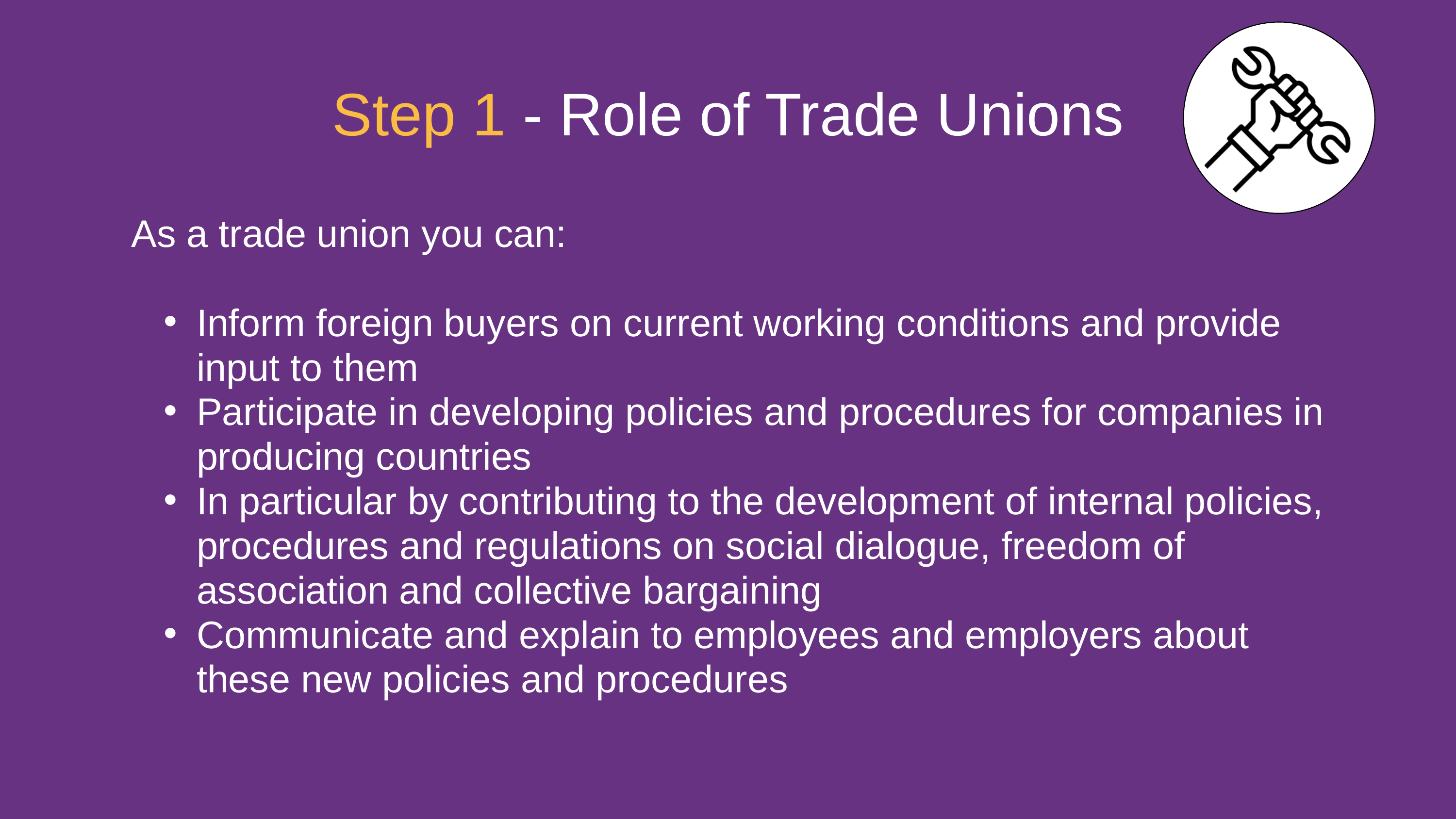

Step 1 - Role of Trade Unions
As a trade union you can:

Inform foreign buyers on current working conditions and provide input to them
Participate in developing policies and procedures for companies in producing countries
In particular by contributing to the development of internal policies, procedures and regulations on social dialogue, freedom of association and collective bargaining
Communicate and explain to employees and employers about these new policies and procedures